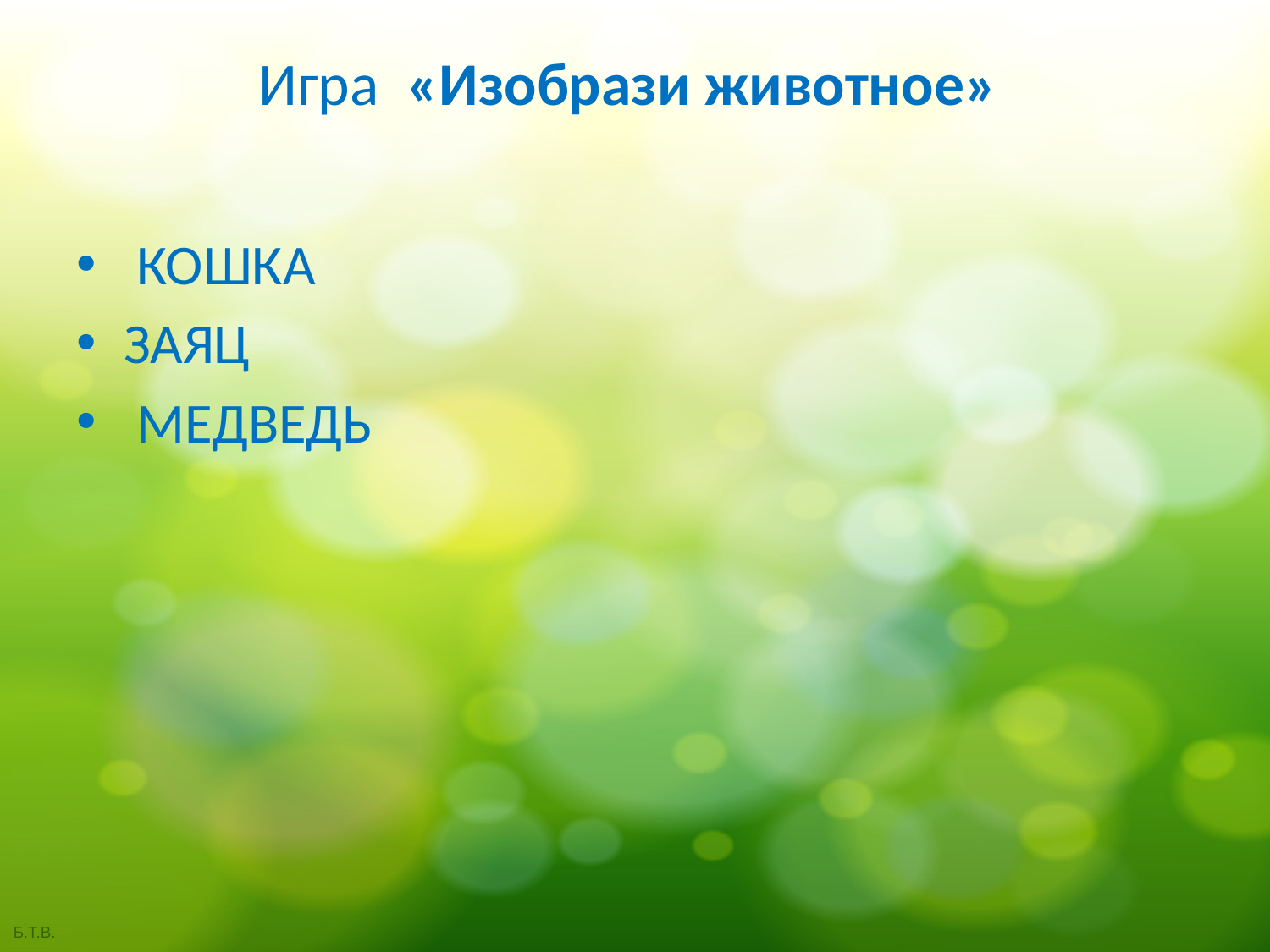

# Игра  «Изобрази животное»
 КОШКА
ЗАЯЦ
 МЕДВЕДЬ